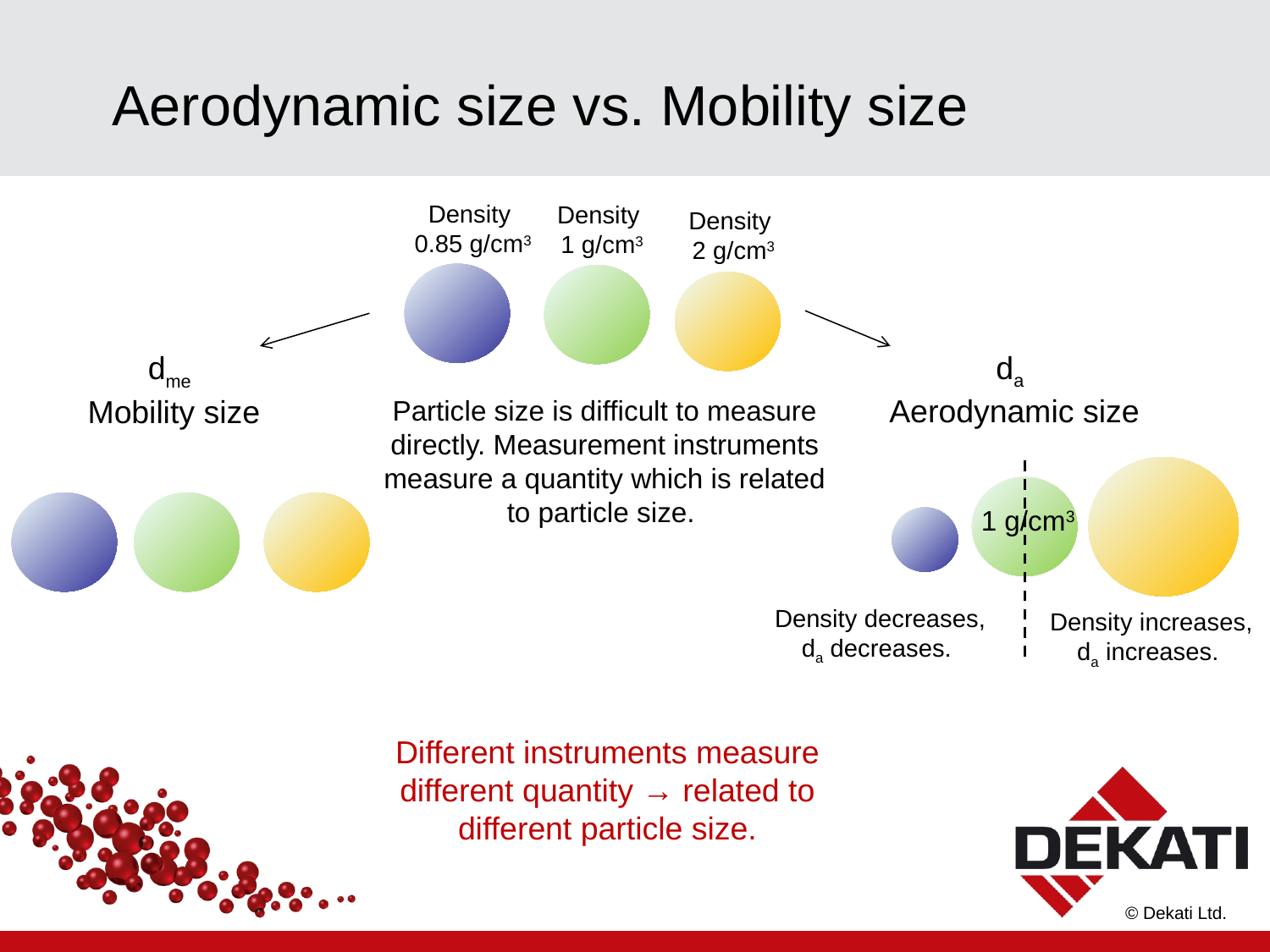

# Aerodynamic size vs. Mobility size
Density
 0.85 g/cm3
Density
 1 g/cm3
Density
 2 g/cm3

da
Aerodynamic size
dme
 Mobility size
Particle size is difficult to measure directly. Measurement instruments measure a quantity which is related to particle size.

 1 g/cm3

Density decreases, da decreases.
Density increases, da increases.
Different instruments measure different quantity → related to different particle size.
© Dekati Ltd.